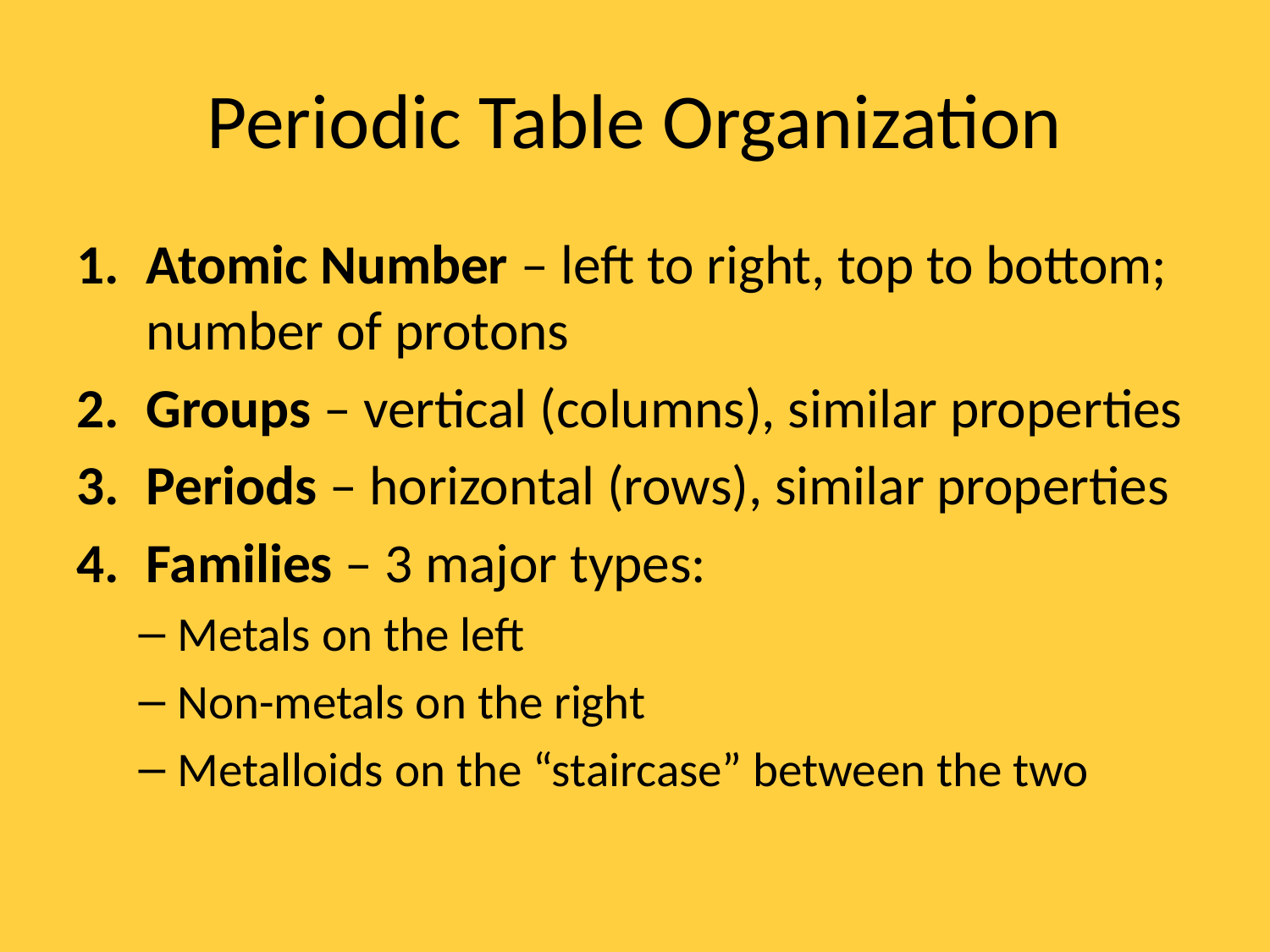

# Periodic Table Organization
Atomic Number – left to right, top to bottom; number of protons
Groups – vertical (columns), similar properties
Periods – horizontal (rows), similar properties
Families – 3 major types:
Metals on the left
Non-metals on the right
Metalloids on the “staircase” between the two